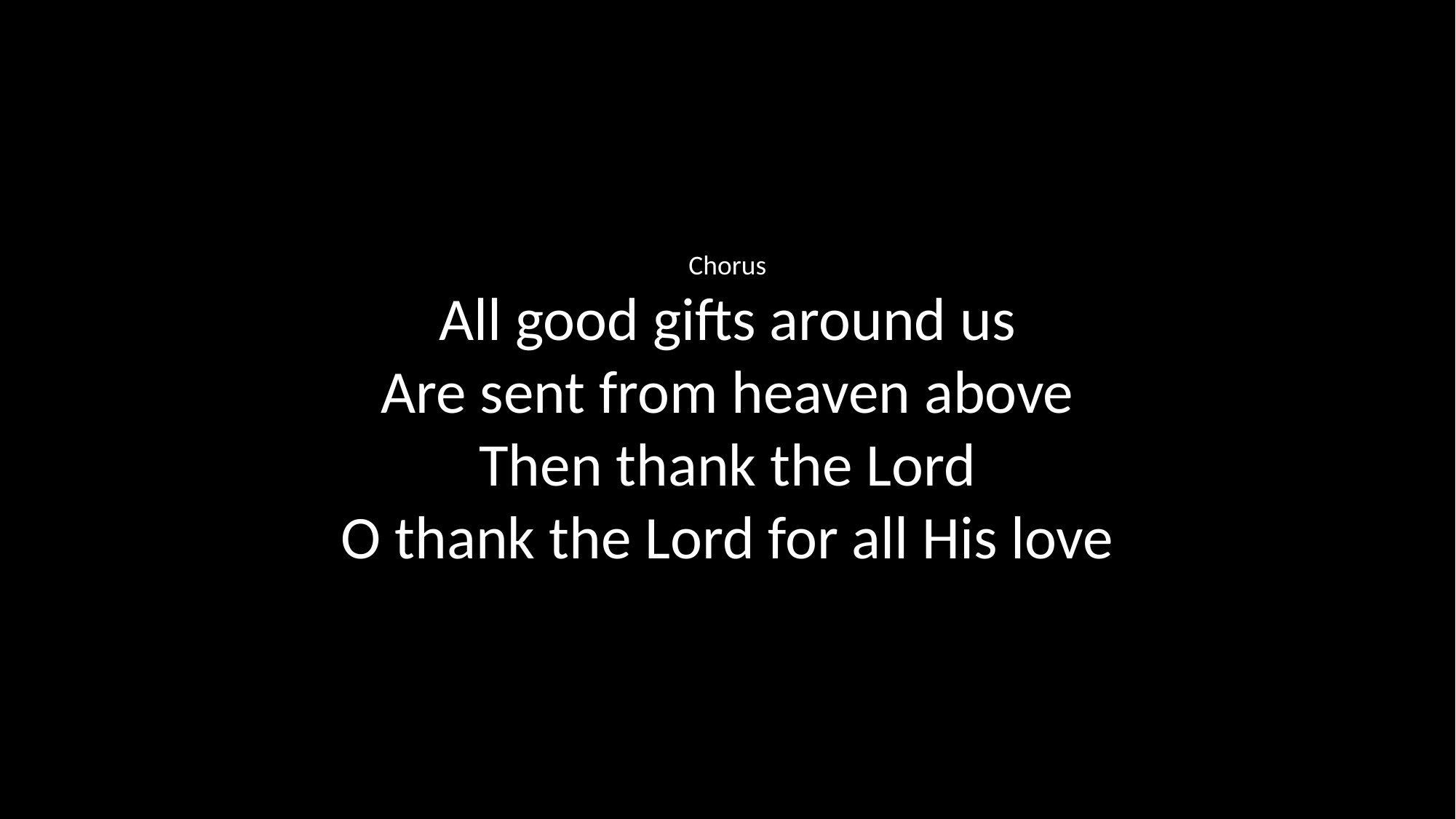

Chorus
All good gifts around us
Are sent from heaven above
Then thank the Lord
O thank the Lord for all His love